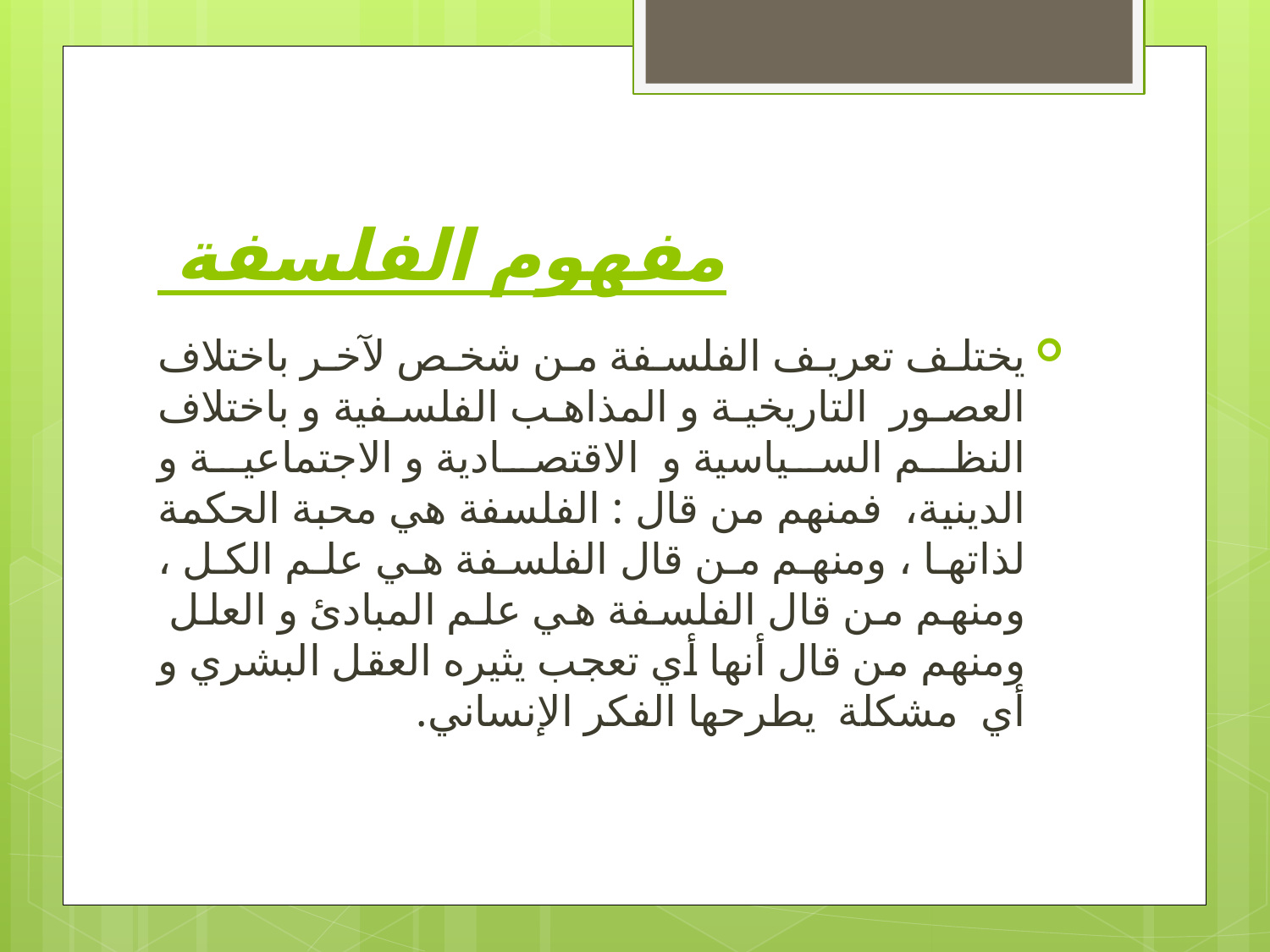

# مفهوم الفلسفة
يختلف تعريف الفلسفة من شخص لآخر باختلاف العصور  التاريخية و المذاهب الفلسفية و باختلاف النظم السياسية و  الاقتصادية و الاجتماعية و الدينية،  فمنهم من قال : الفلسفة هي محبة الحكمة لذاتها ، ومنهم من قال الفلسفة هي علم الكل ، ومنهم من قال الفلسفة هي علم المبادئ و العلل  ومنهم من قال أنها أي تعجب يثيره العقل البشري و أي  مشكلة  يطرحها الفكر الإنساني.